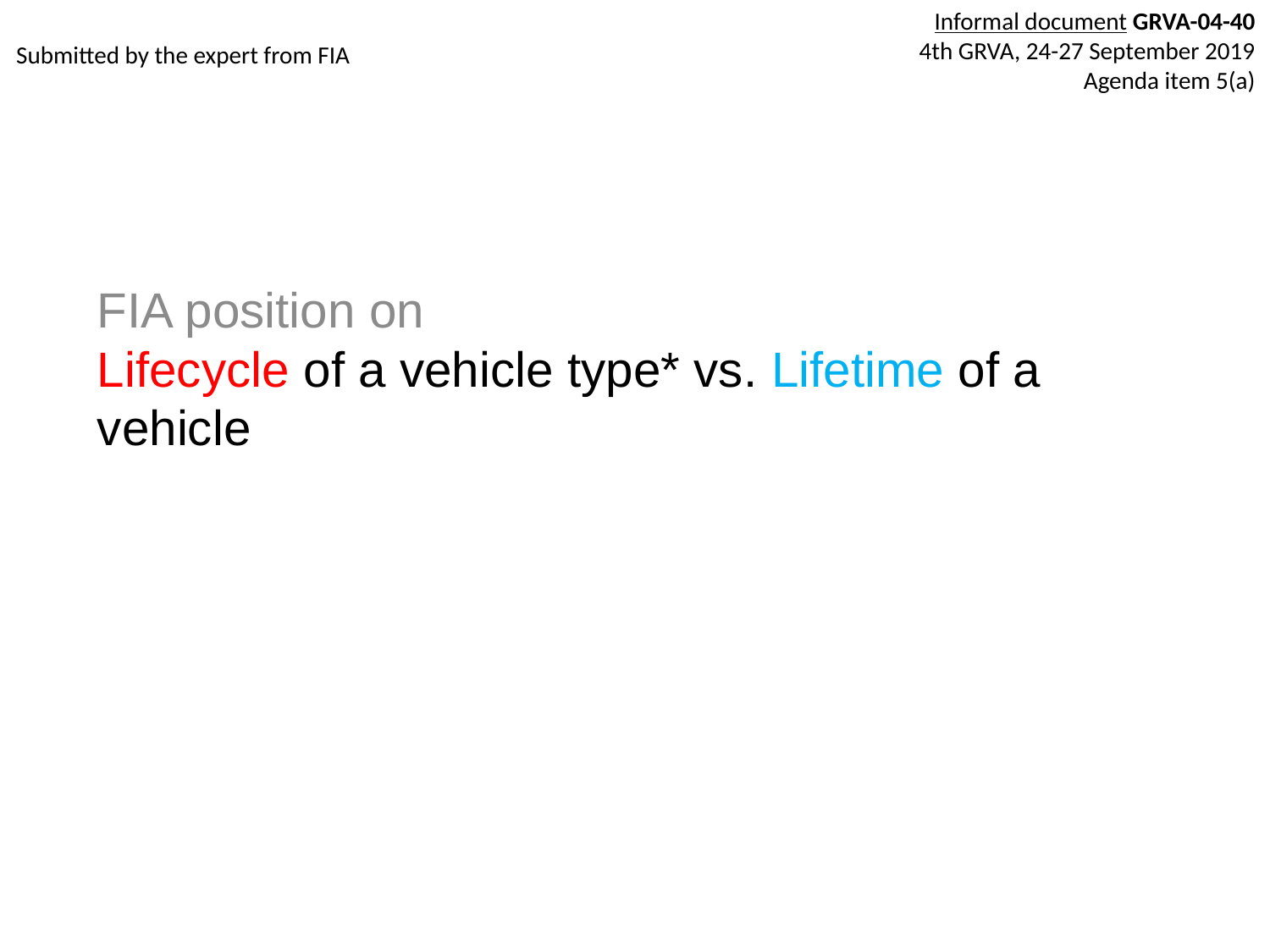

Informal document GRVA-04-40
4th GRVA, 24-27 September 2019
Agenda item 5(a)
Submitted by the expert from FIA
FIA position on
Lifecycle of a vehicle type* vs. Lifetime of a vehicle